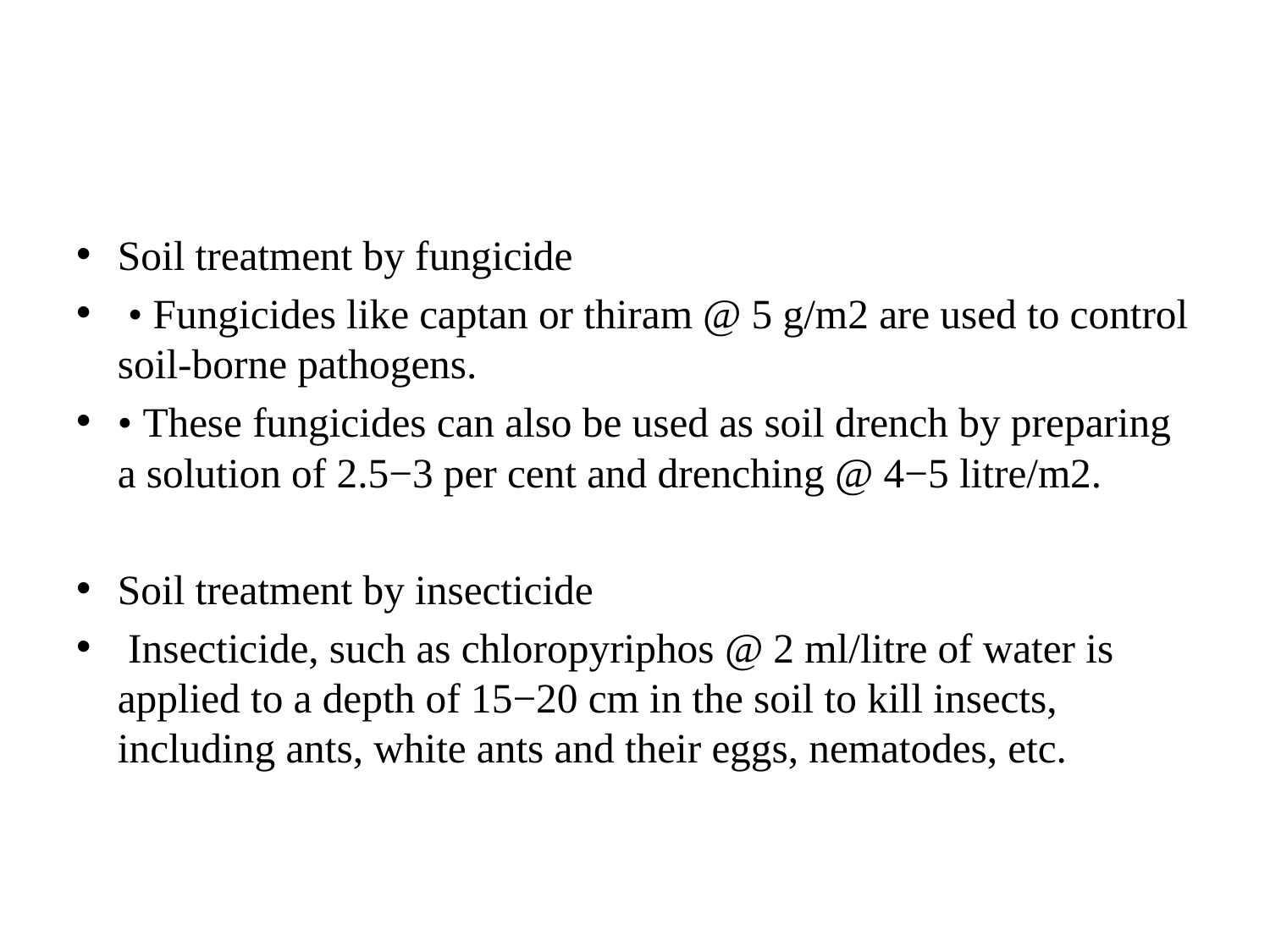

#
Soil treatment by fungicide
 • Fungicides like captan or thiram @ 5 g/m2 are used to control soil-borne pathogens.
• These fungicides can also be used as soil drench by preparing a solution of 2.5−3 per cent and drenching @ 4−5 litre/m2.

Soil treatment by insecticide
 Insecticide, such as chloropyriphos @ 2 ml/litre of water is applied to a depth of 15−20 cm in the soil to kill insects, including ants, white ants and their eggs, nematodes, etc.